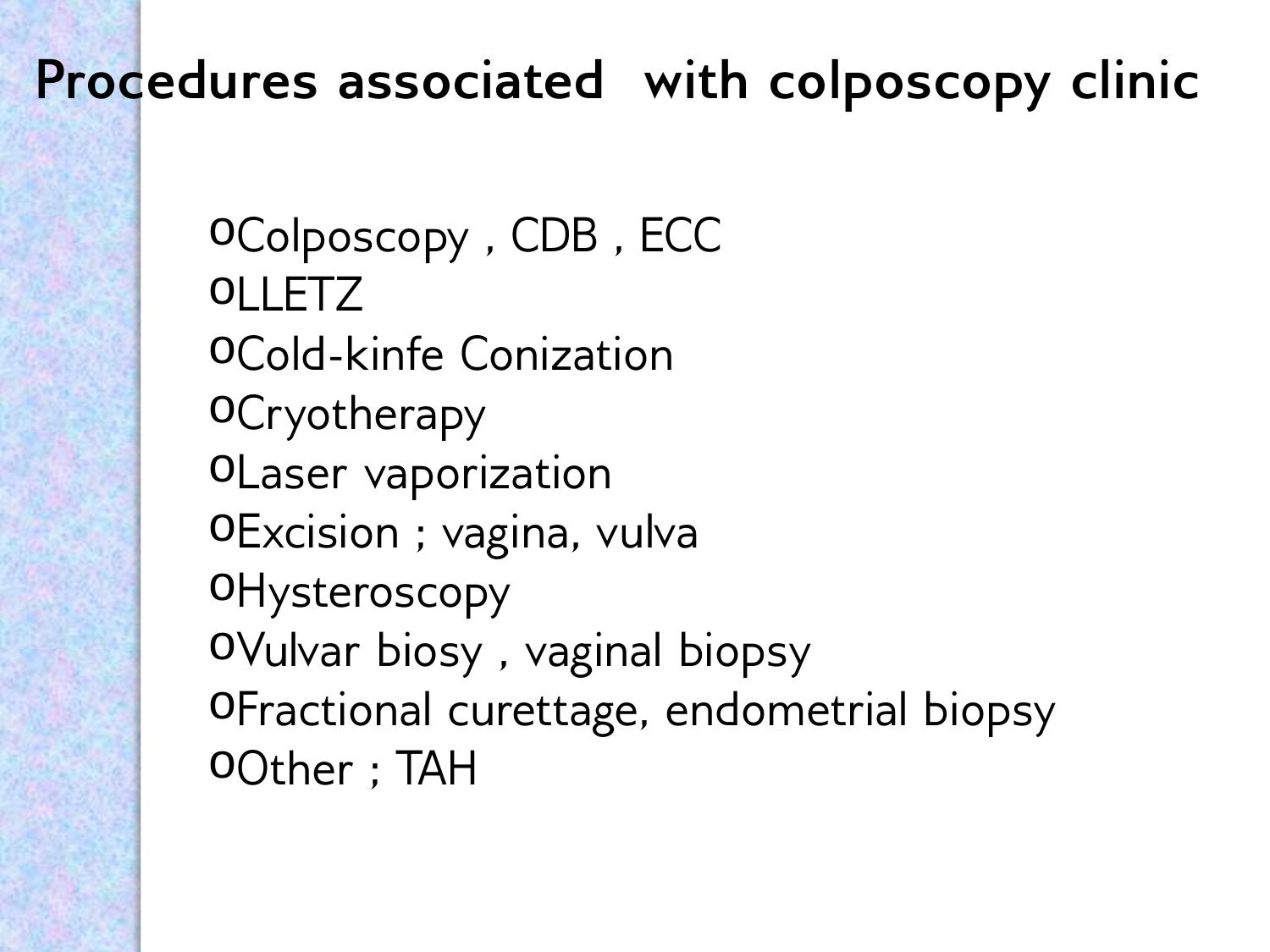

Procedures associated  with colposcopy clinic
Colposcopy , CDB , ECC
LLETZ
Cold-kinfe Conization
Cryotherapy
Laser vaporization
Excision ; vagina, vulva
Hysteroscopy
Vulvar biosy , vaginal biopsy
Fractional curettage, endometrial biopsy
Other ; TAH